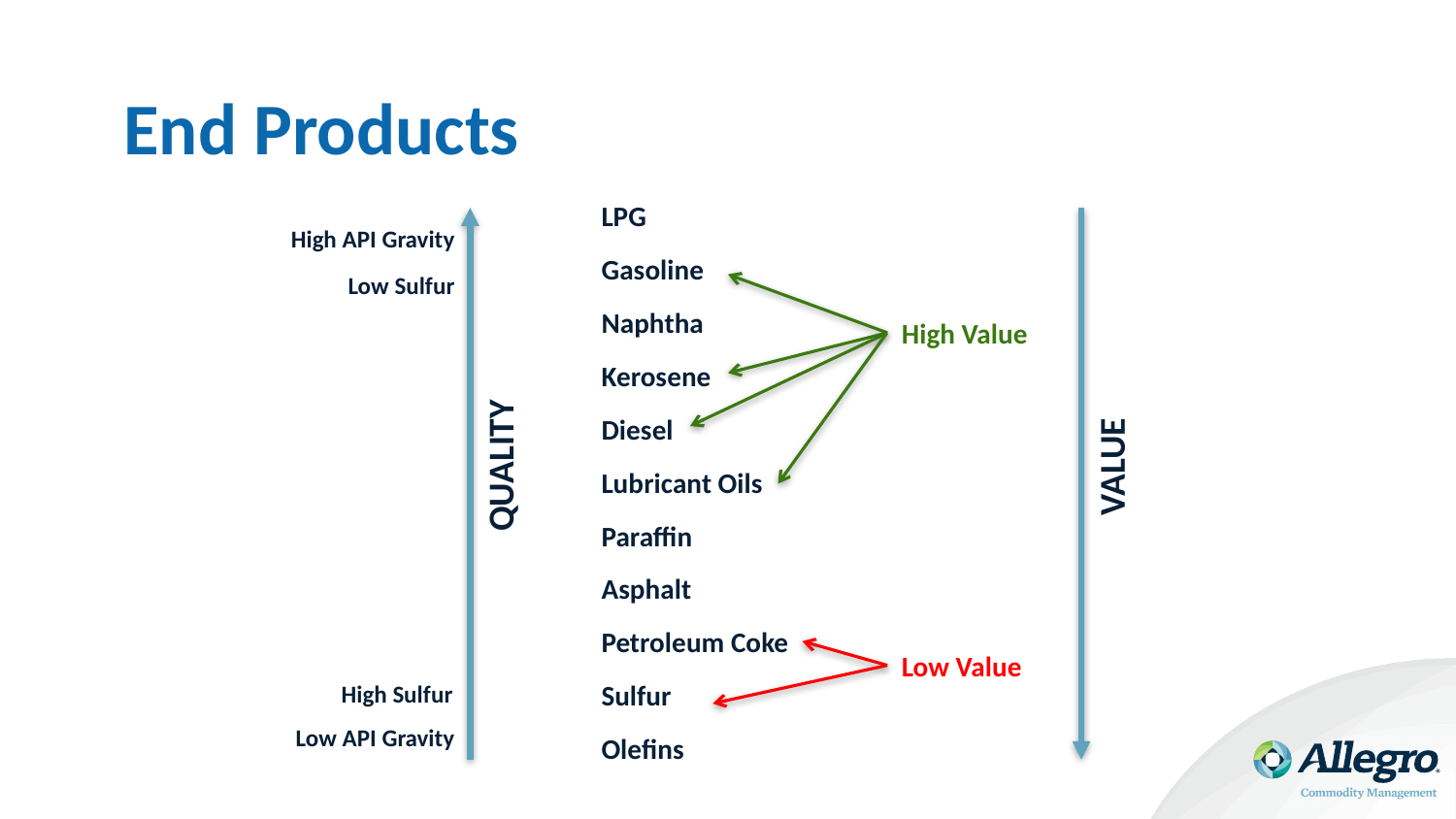

# End Products
LPG

Gasoline

Naphtha

Kerosene

Diesel

Lubricant Oils

Paraffin

Asphalt

Petroleum Coke

Sulfur

Olefins
High API Gravity
Low Sulfur
High Value
QUALITY
VALUE
Low Value
High Sulfur
Low API Gravity